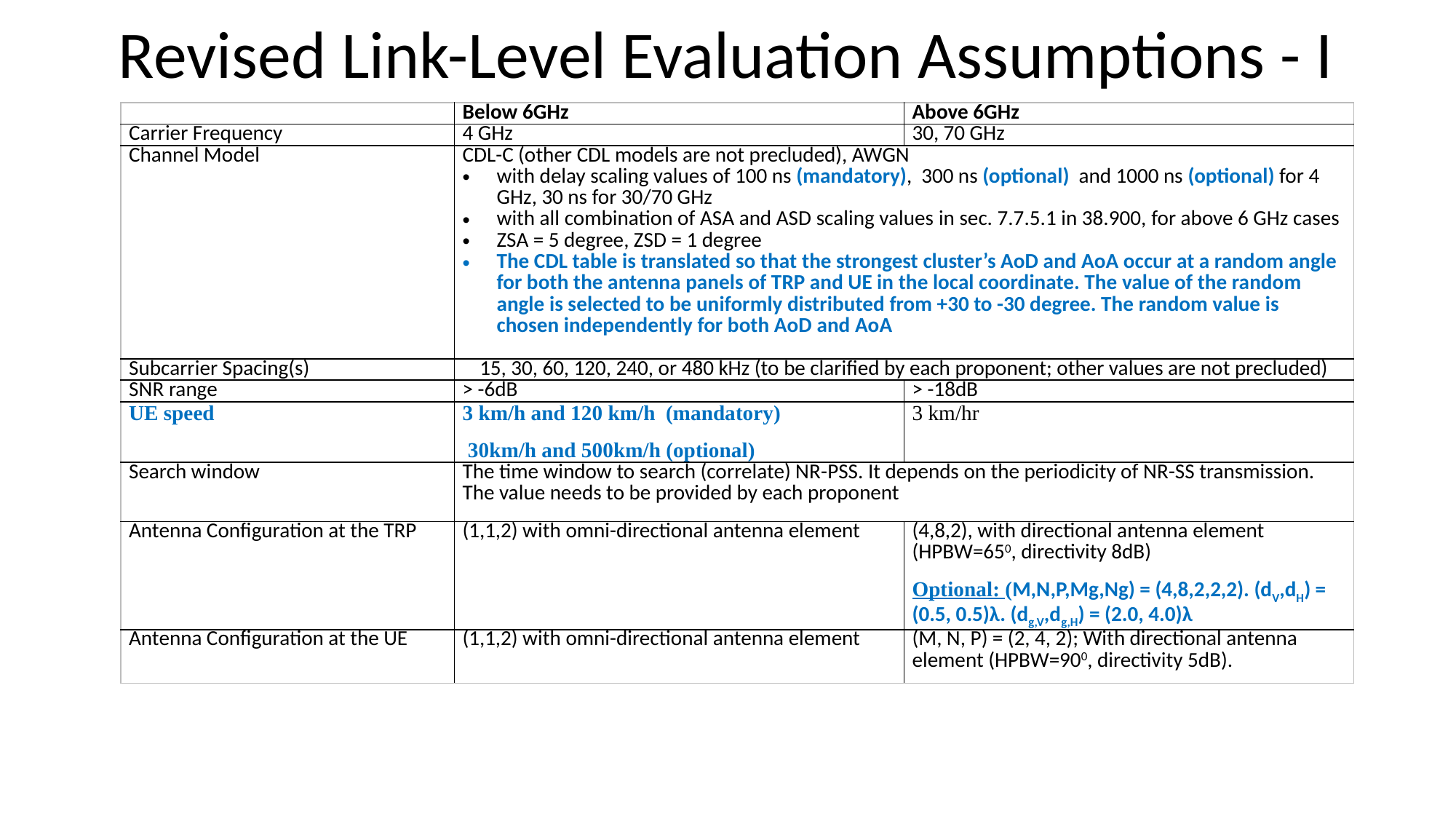

# Revised Link-Level Evaluation Assumptions - I
|  | Below 6GHz | Above 6GHz |
| --- | --- | --- |
| Carrier Frequency | 4 GHz | 30, 70 GHz |
| Channel Model | CDL-C (other CDL models are not precluded), AWGN with delay scaling values of 100 ns (mandatory), 300 ns (optional) and 1000 ns (optional) for 4 GHz, 30 ns for 30/70 GHz with all combination of ASA and ASD scaling values in sec. 7.7.5.1 in 38.900, for above 6 GHz cases ZSA = 5 degree, ZSD = 1 degree The CDL table is translated so that the strongest cluster’s AoD and AoA occur at a random angle for both the antenna panels of TRP and UE in the local coordinate. The value of the random angle is selected to be uniformly distributed from +30 to -30 degree. The random value is chosen independently for both AoD and AoA |  |
| Subcarrier Spacing(s) | 15, 30, 60, 120, 240, or 480 kHz (to be clarified by each proponent; other values are not precluded) |  |
| SNR range | > -6dB | > -18dB |
| UE speed | 3 km/h and 120 km/h (mandatory) 30km/h and 500km/h (optional) | 3 km/hr |
| Search window | The time window to search (correlate) NR-PSS. It depends on the periodicity of NR-SS transmission. The value needs to be provided by each proponent |  |
| Antenna Configuration at the TRP | (1,1,2) with omni-directional antenna element | (4,8,2), with directional antenna element (HPBW=650, directivity 8dB) Optional: (M,N,P,Mg,Ng) = (4,8,2,2,2). (dV,dH) = (0.5, 0.5)λ. (dg,V,dg,H) = (2.0, 4.0)λ |
| Antenna Configuration at the UE | (1,1,2) with omni-directional antenna element | (M, N, P) = (2, 4, 2); With directional antenna element (HPBW=900, directivity 5dB). |